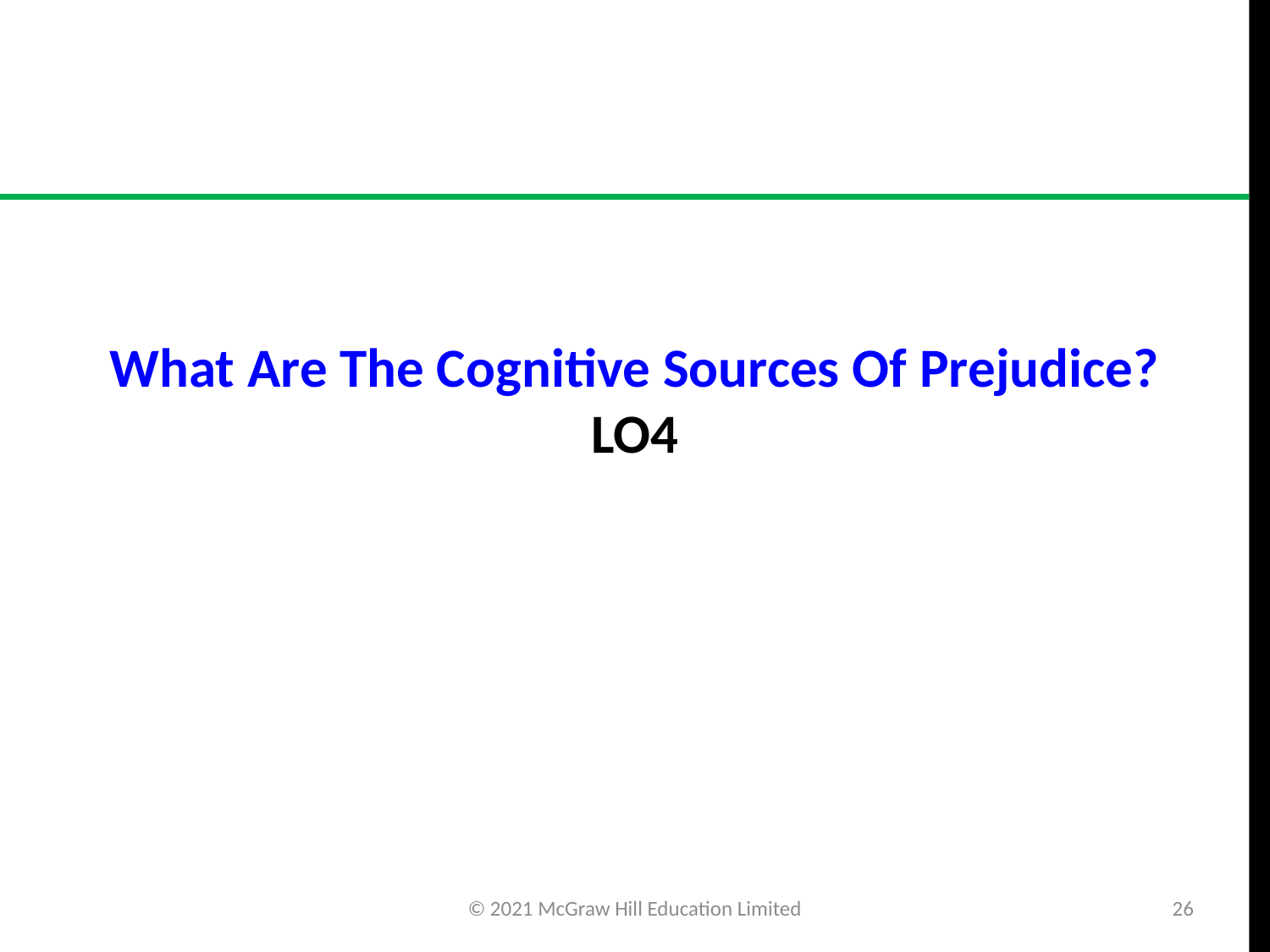

# What Are The Cognitive Sources Of Prejudice? LO4
© 2021 McGraw Hill Education Limited
26